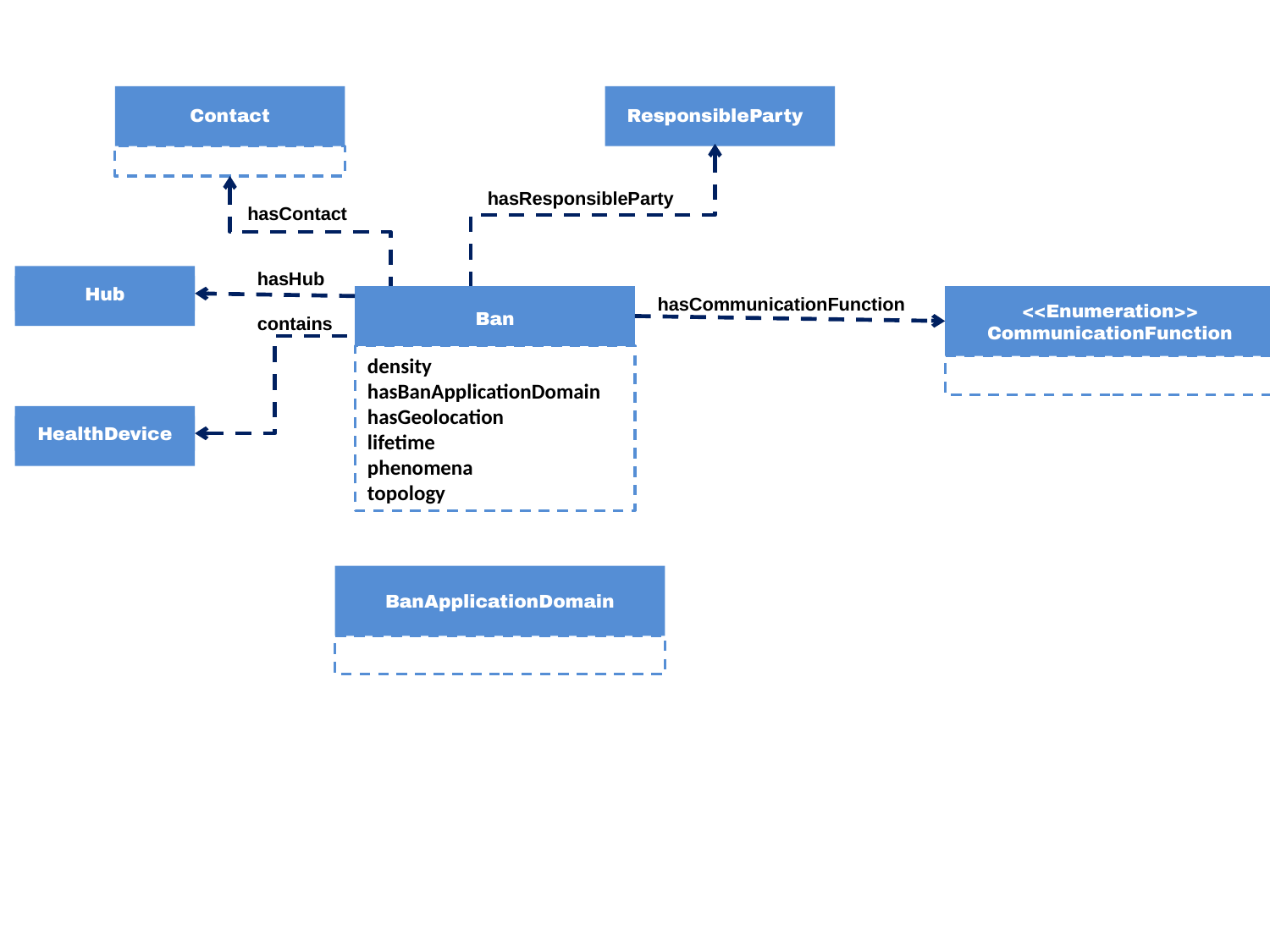

Contact
ResponsibleParty

PeriodicCommunicationFunction
hasResponsibleParty
hasContact
sendingFrequency
hasHub

Hub

EventDrivenCommunicationFunction

Ban
hasCommunicationFunction
<<Enumeration>>
CommunicationFunction

contains
density
hasBanApplicationDomain
hasGeolocation
lifetime
phenomena
topology

HealthDevice

OnRequestCommunicationFunction

BanApplicationDomain